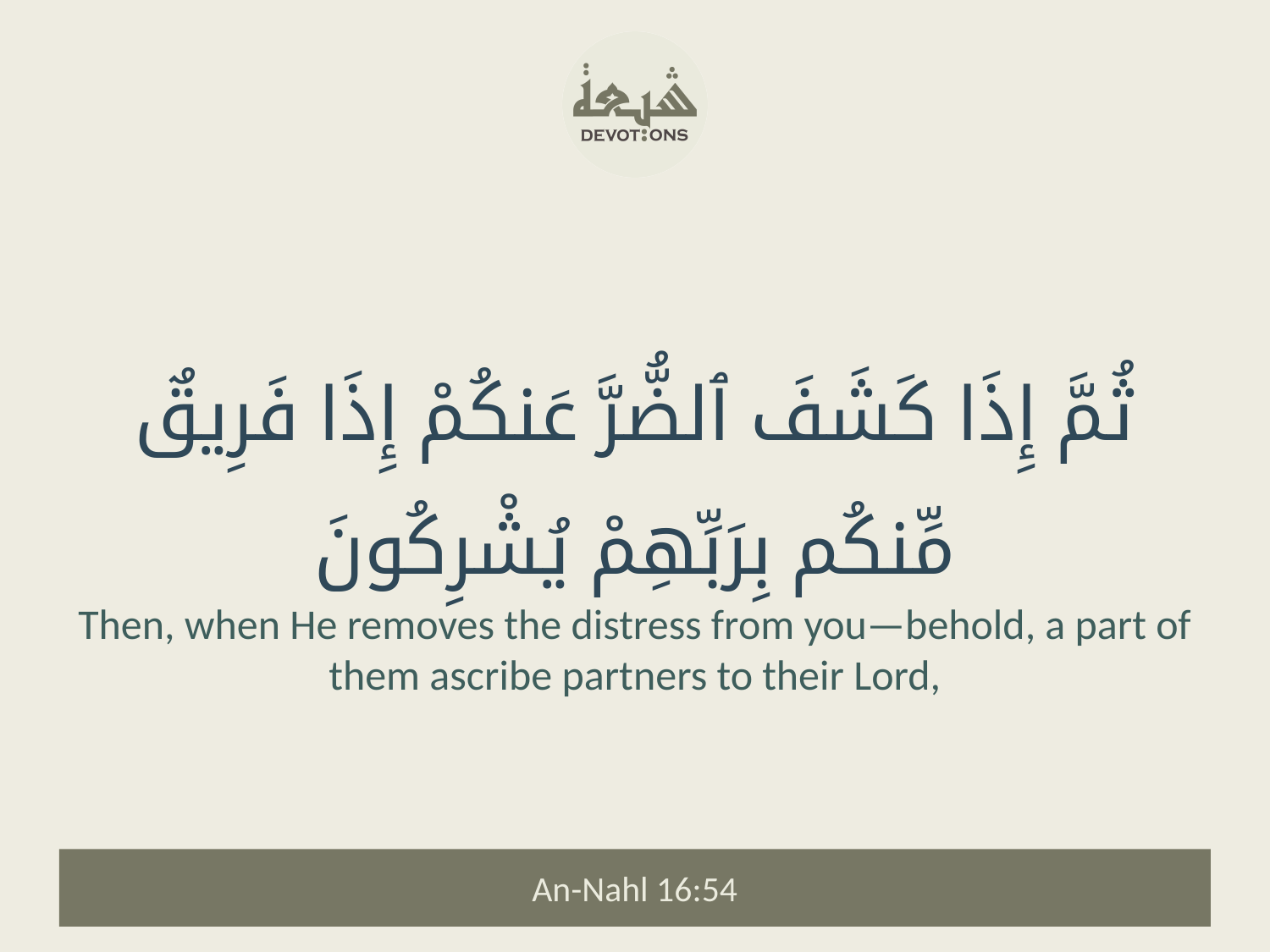

ثُمَّ إِذَا كَشَفَ ٱلضُّرَّ عَنكُمْ إِذَا فَرِيقٌ مِّنكُم بِرَبِّهِمْ يُشْرِكُونَ
Then, when He removes the distress from you—behold, a part of them ascribe partners to their Lord,
An-Nahl 16:54